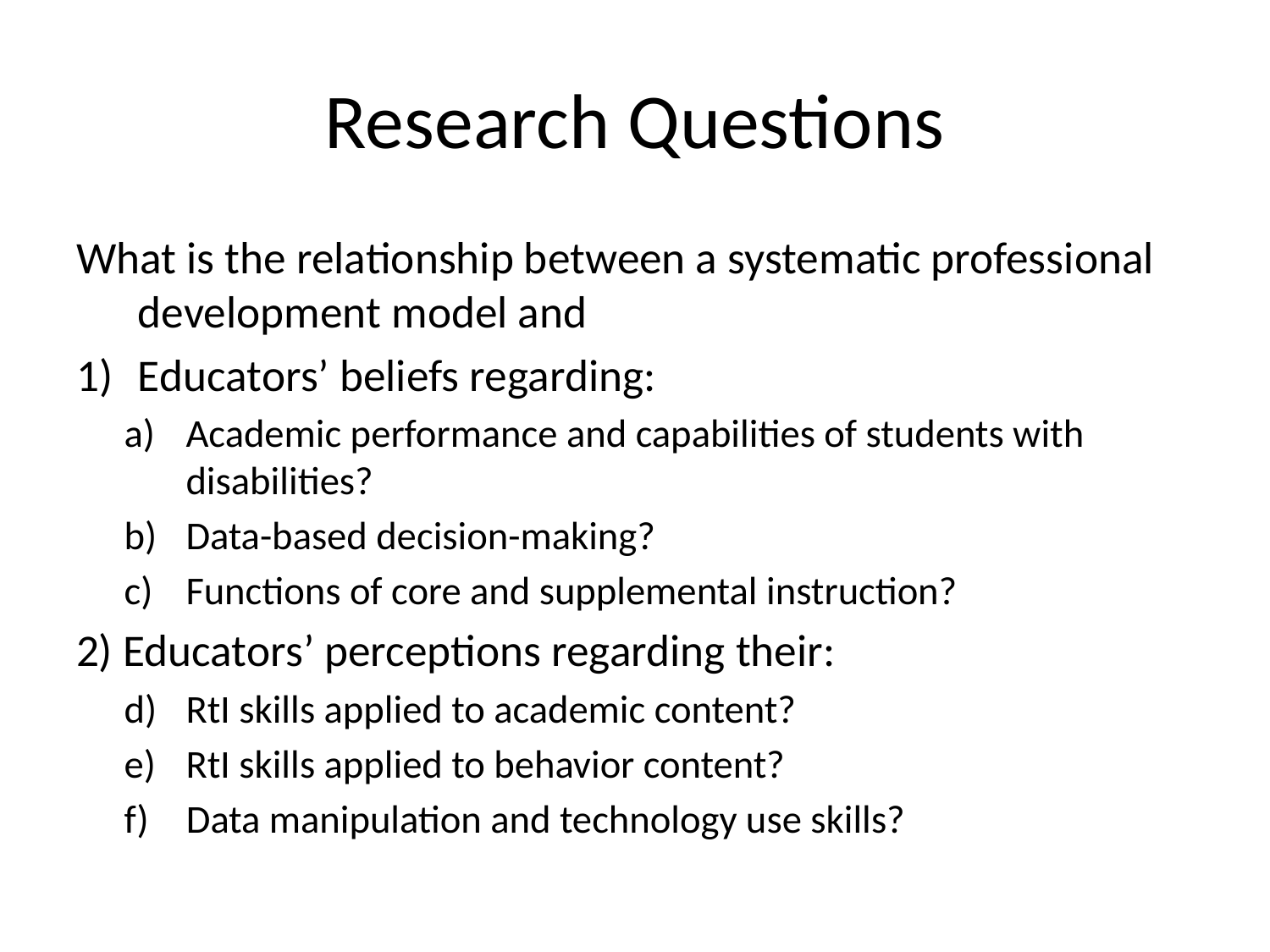

# Research Questions
What is the relationship between a systematic professional development model and
Educators’ beliefs regarding:
Academic performance and capabilities of students with disabilities?
Data-based decision-making?
Functions of core and supplemental instruction?
2) Educators’ perceptions regarding their:
RtI skills applied to academic content?
RtI skills applied to behavior content?
Data manipulation and technology use skills?